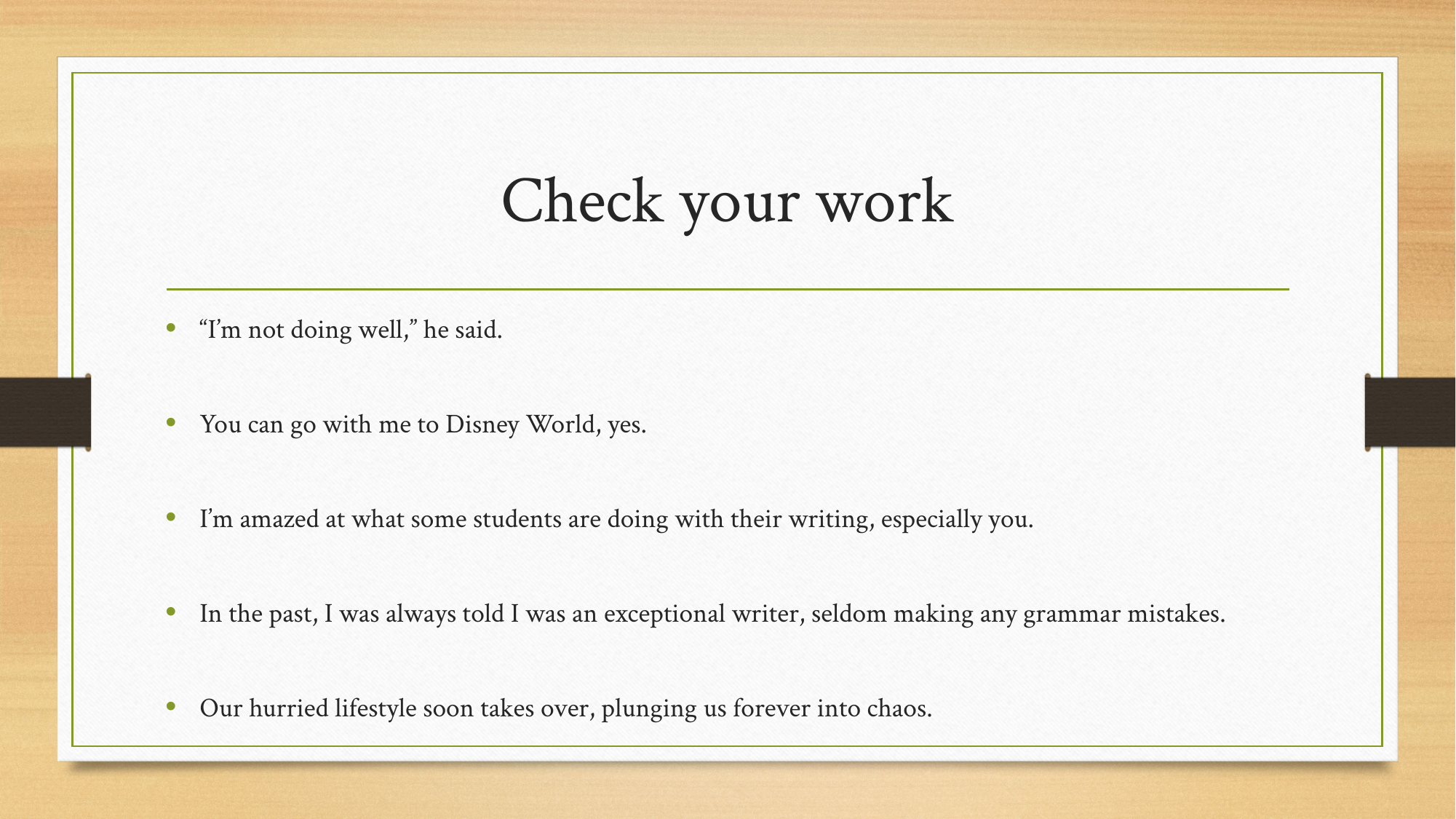

# Check your work
“I’m not doing well,” he said.

You can go with me to Disney World, yes.

I’m amazed at what some students are doing with their writing, especially you.

In the past, I was always told I was an exceptional writer, seldom making any grammar mistakes.

Our hurried lifestyle soon takes over, plunging us forever into chaos.